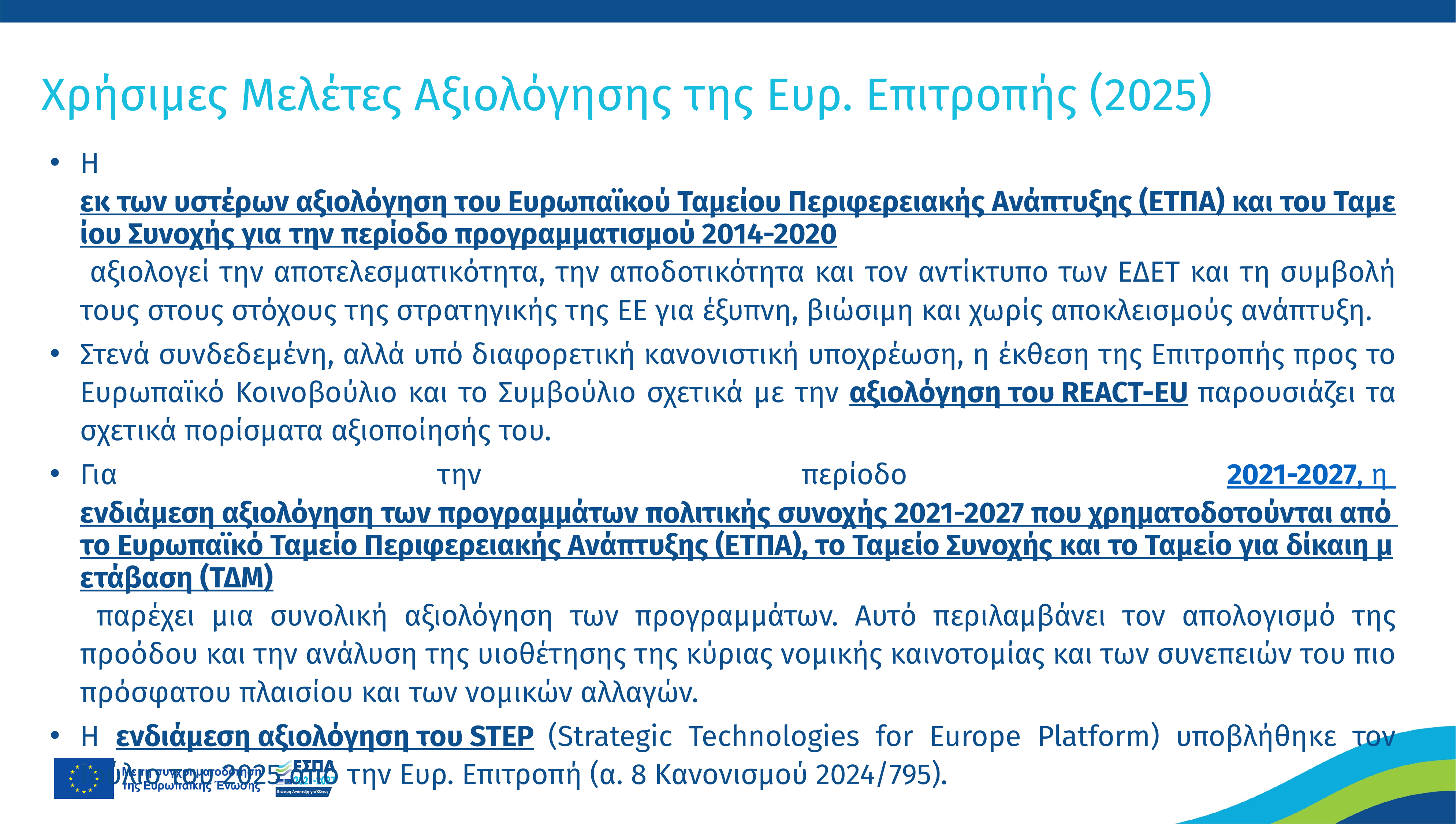

# Χρήσιμες Μελέτες Αξιολόγησης της Ευρ. Επιτροπής (2025)

Η εκ των υστέρων αξιολόγηση του Ευρωπαϊκού Ταμείου Περιφερειακής Ανάπτυξης (ΕΤΠΑ) και του Ταμείου Συνοχής για την περίοδο προγραμματισμού 2014-2020 αξιολογεί την αποτελεσματικότητα, την αποδοτικότητα και τον αντίκτυπο των ΕΔΕΤ και τη συμβολή τους στους στόχους της στρατηγικής της ΕΕ για έξυπνη, βιώσιμη και χωρίς αποκλεισμούς ανάπτυξη.
Στενά συνδεδεμένη, αλλά υπό διαφορετική κανονιστική υποχρέωση, η έκθεση της Επιτροπής προς το Ευρωπαϊκό Κοινοβούλιο και το Συμβούλιο σχετικά με την αξιολόγηση του REACT-EU παρουσιάζει τα σχετικά πορίσματα αξιοποίησής του.
Για την περίοδο 2021-2027, η ενδιάμεση αξιολόγηση των προγραμμάτων πολιτικής συνοχής 2021-2027 που χρηματοδοτούνται από το Ευρωπαϊκό Ταμείο Περιφερειακής Ανάπτυξης (ΕΤΠΑ), το Ταμείο Συνοχής και το Ταμείο για δίκαιη μετάβαση (ΤΔΜ) παρέχει μια συνολική αξιολόγηση των προγραμμάτων. Αυτό περιλαμβάνει τον απολογισμό της προόδου και την ανάλυση της υιοθέτησης της κύριας νομικής καινοτομίας και των συνεπειών του πιο πρόσφατου πλαισίου και των νομικών αλλαγών.
Η ενδιάμεση αξιολόγηση του STEP (Strategic Technologies for Europe Platform) υποβλήθηκε τον Ιούλιο του 2025 από την Ευρ. Επιτροπή (α. 8 Κανονισμού 2024/795).